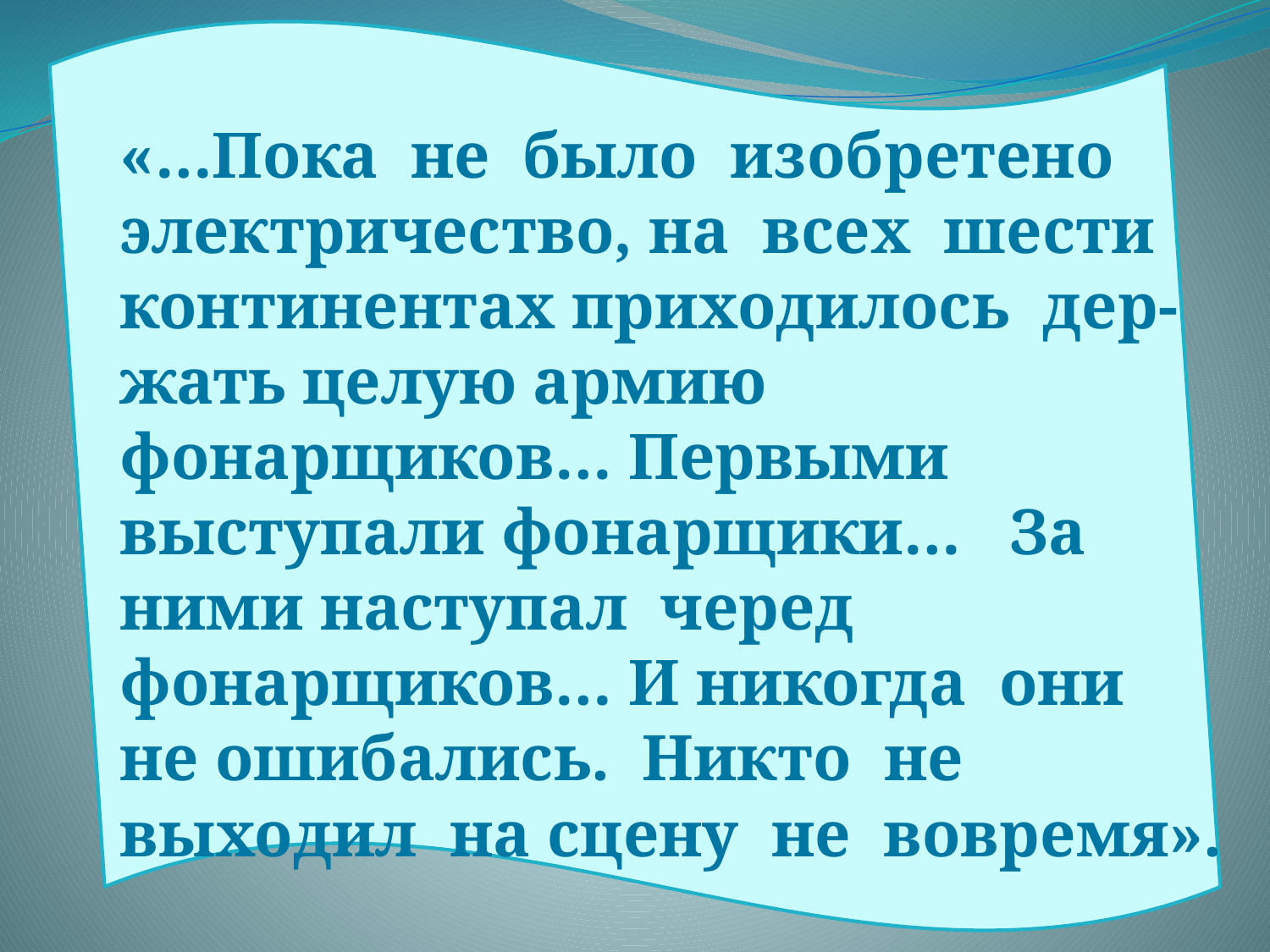

«…Пока  не  было  изобретено  электричество, на  всех  шести  континентах приходилось  дер-  жать целую армию фонарщиков… Первыми выступали фонарщики…   За ними наступал  черед  фонарщиков… И никогда  они  не ошибались.  Никто  не  выходил  на сцену  не  вовремя».